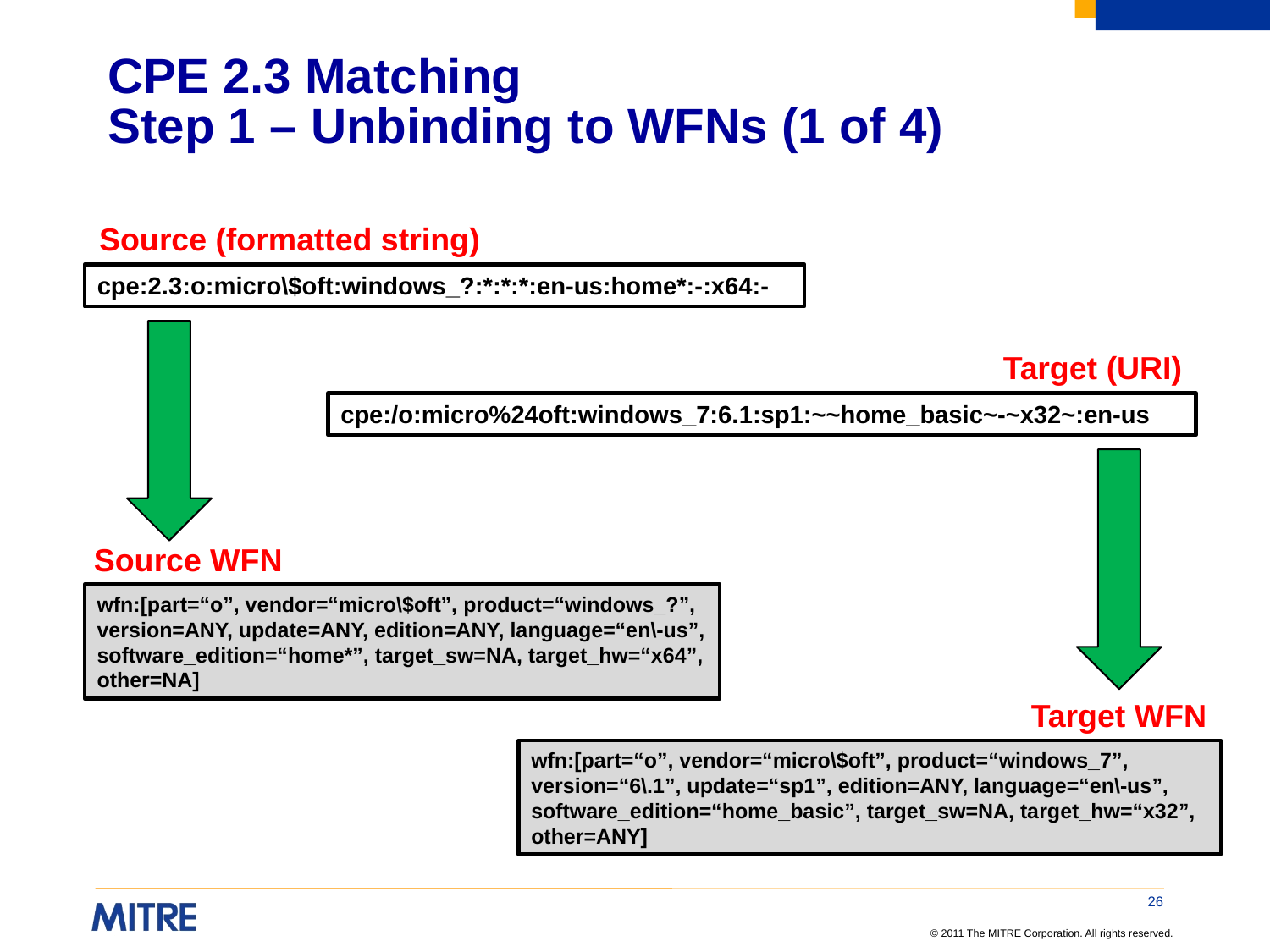

# CPE 2.3 Matching Step 1 – Unbinding to WFNs (1 of 4)
Source (formatted string)
cpe:2.3:o:micro\$oft:windows_?:*:*:*:en-us:home*:-:x64:-

Target (URI)
cpe:/o:micro%24oft:windows_7:6.1:sp1:~~home_basic~-~x32~:en-us

Source WFN
wfn:[part=“o”, vendor=“micro\$oft”, product=“windows_?”, version=ANY, update=ANY, edition=ANY, language=“en\-us”, software_edition=“home*”, target_sw=NA, target_hw=“x64”, other=NA]
Target WFN
wfn:[part=“o”, vendor=“micro\$oft”, product=“windows_7”, version=“6\.1”, update=“sp1”, edition=ANY, language=“en\-us”, software_edition=“home_basic”, target_sw=NA, target_hw=“x32”, other=ANY]
26